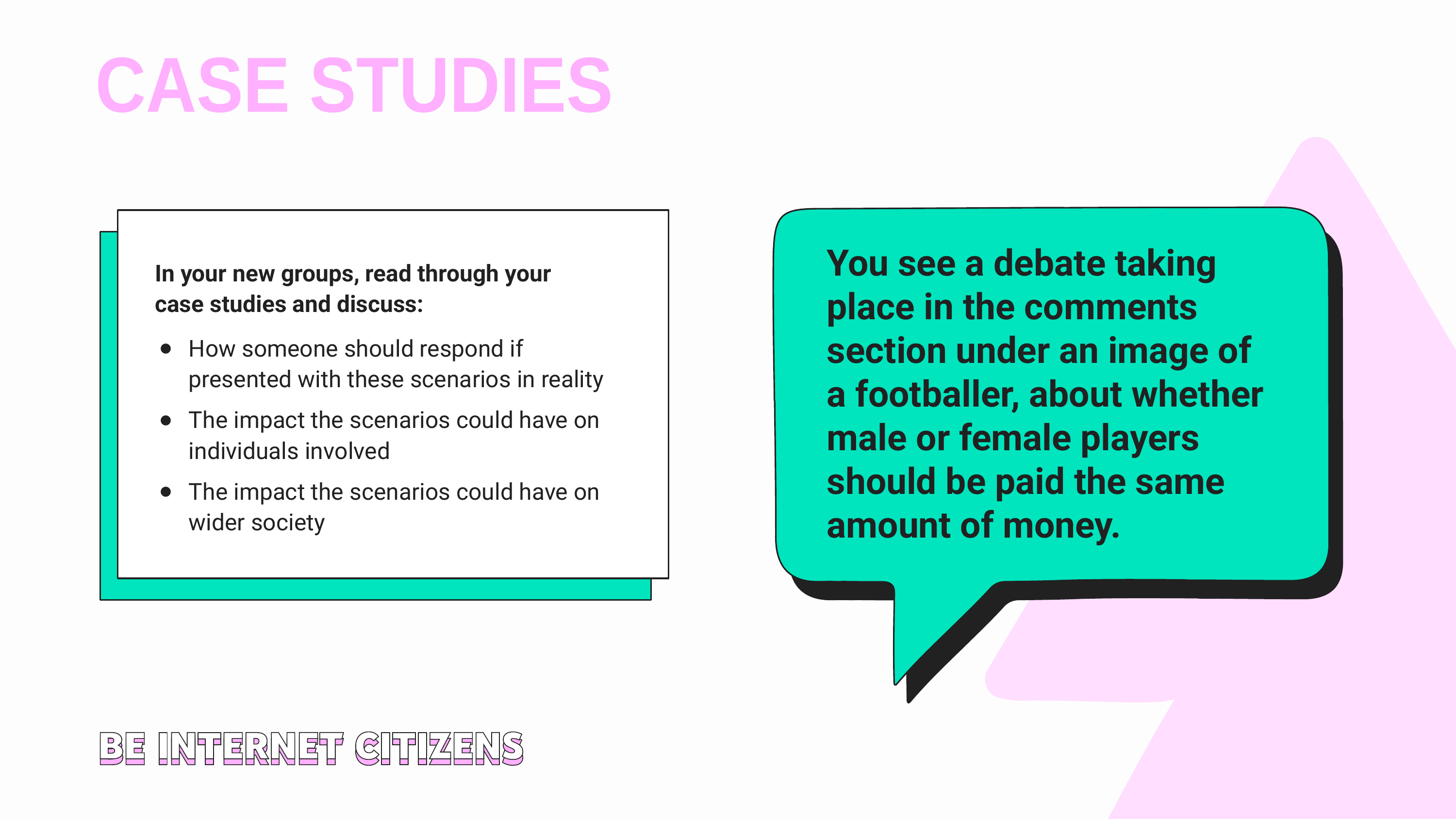

CASE STUDIES

You see a debate taking place in the comments section under an image of
a footballer, about whether male or female players should be paid the same amount of money.
In your new groups, read through your
case studies and discuss:
How someone should respond if presented with these scenarios in reality
The impact the scenarios could have on individuals involved
The impact the scenarios could have on wider society